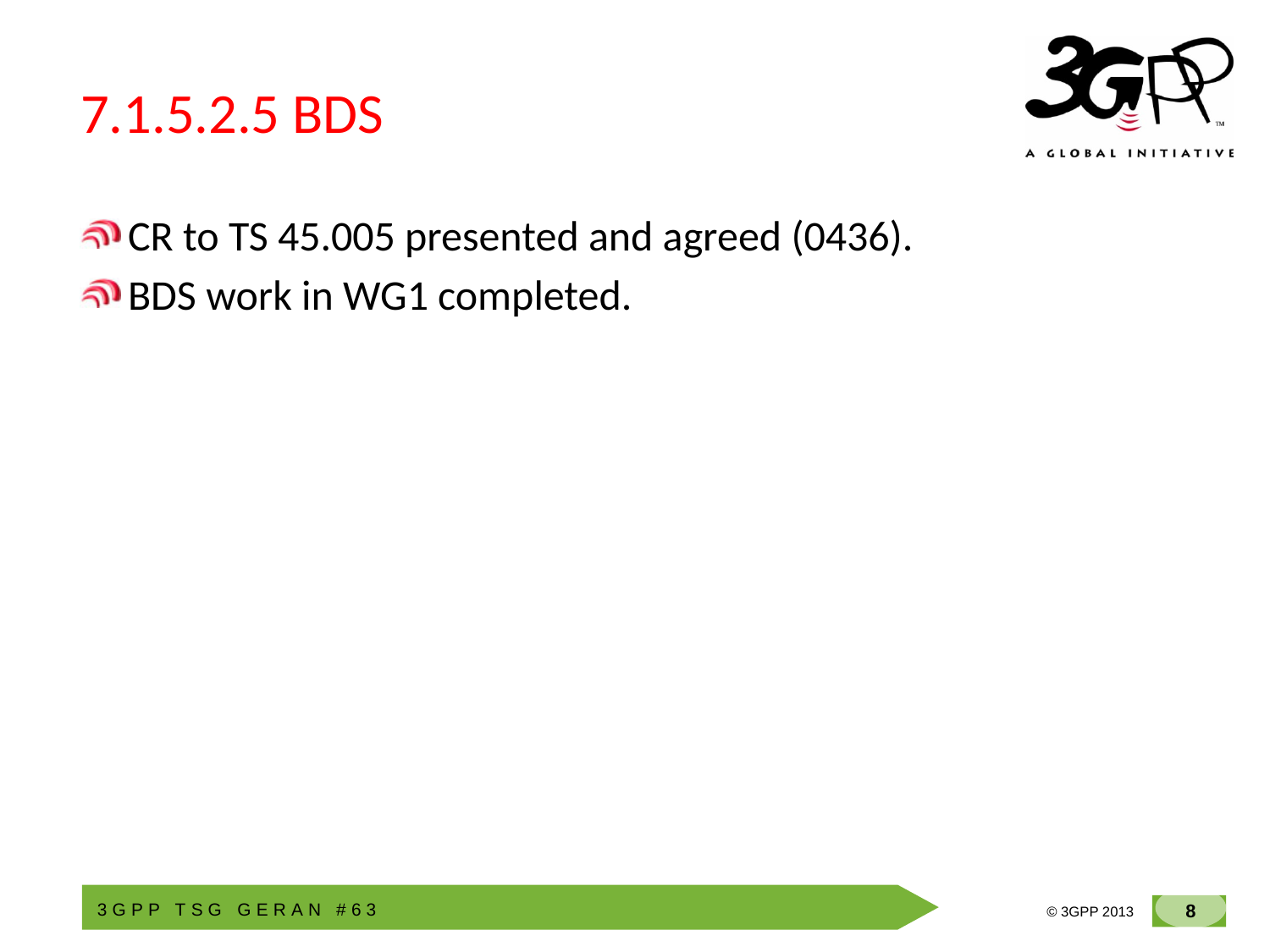

# 7.1.5.2.5 BDS
CR to TS 45.005 presented and agreed (0436).
BDS work in WG1 completed.